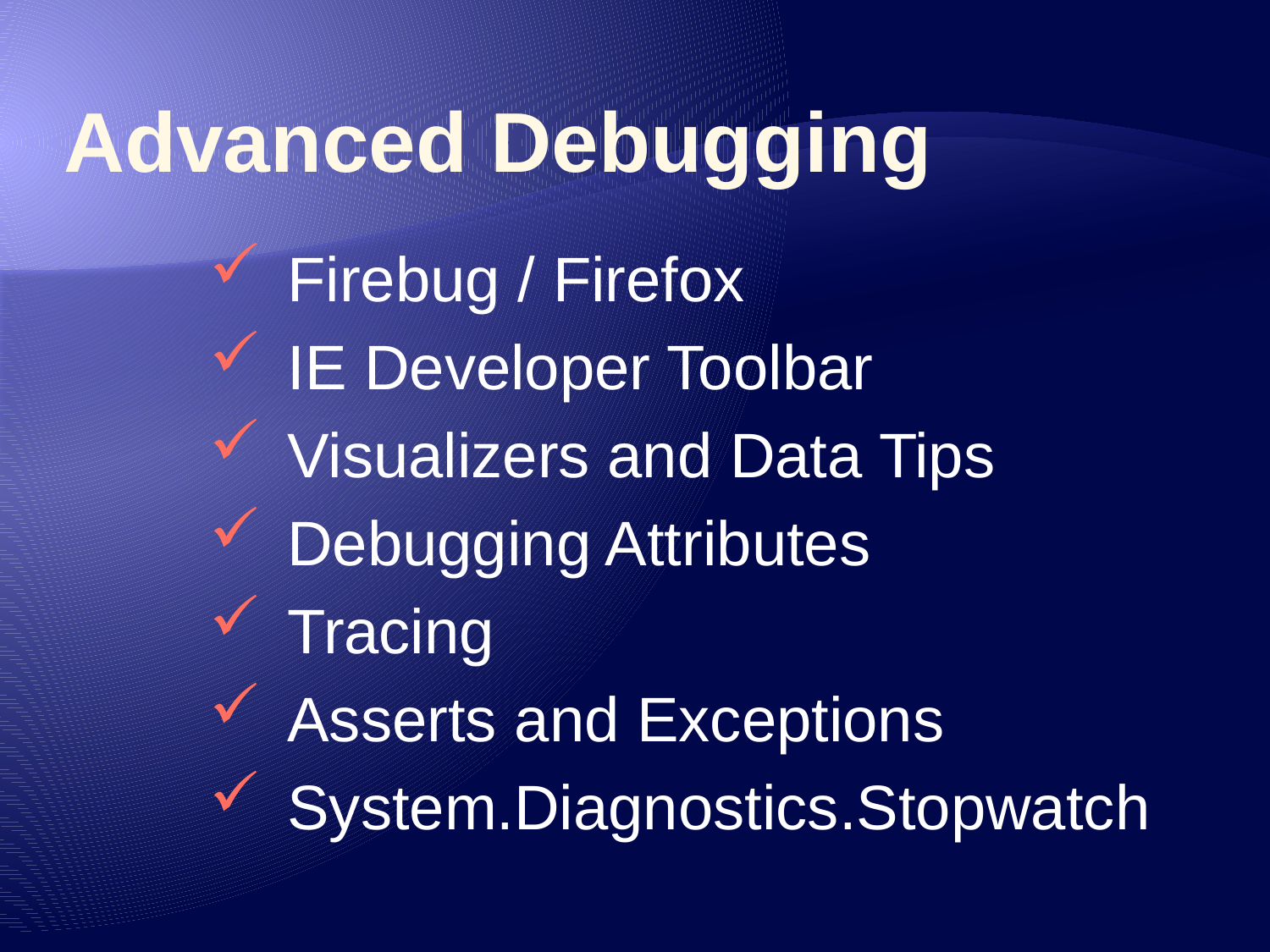

# Advanced Debugging
  Firebug / Firefox
  IE Developer Toolbar
  Visualizers and Data Tips
  Debugging Attributes
  Tracing
  Asserts and Exceptions
  System.Diagnostics.Stopwatch